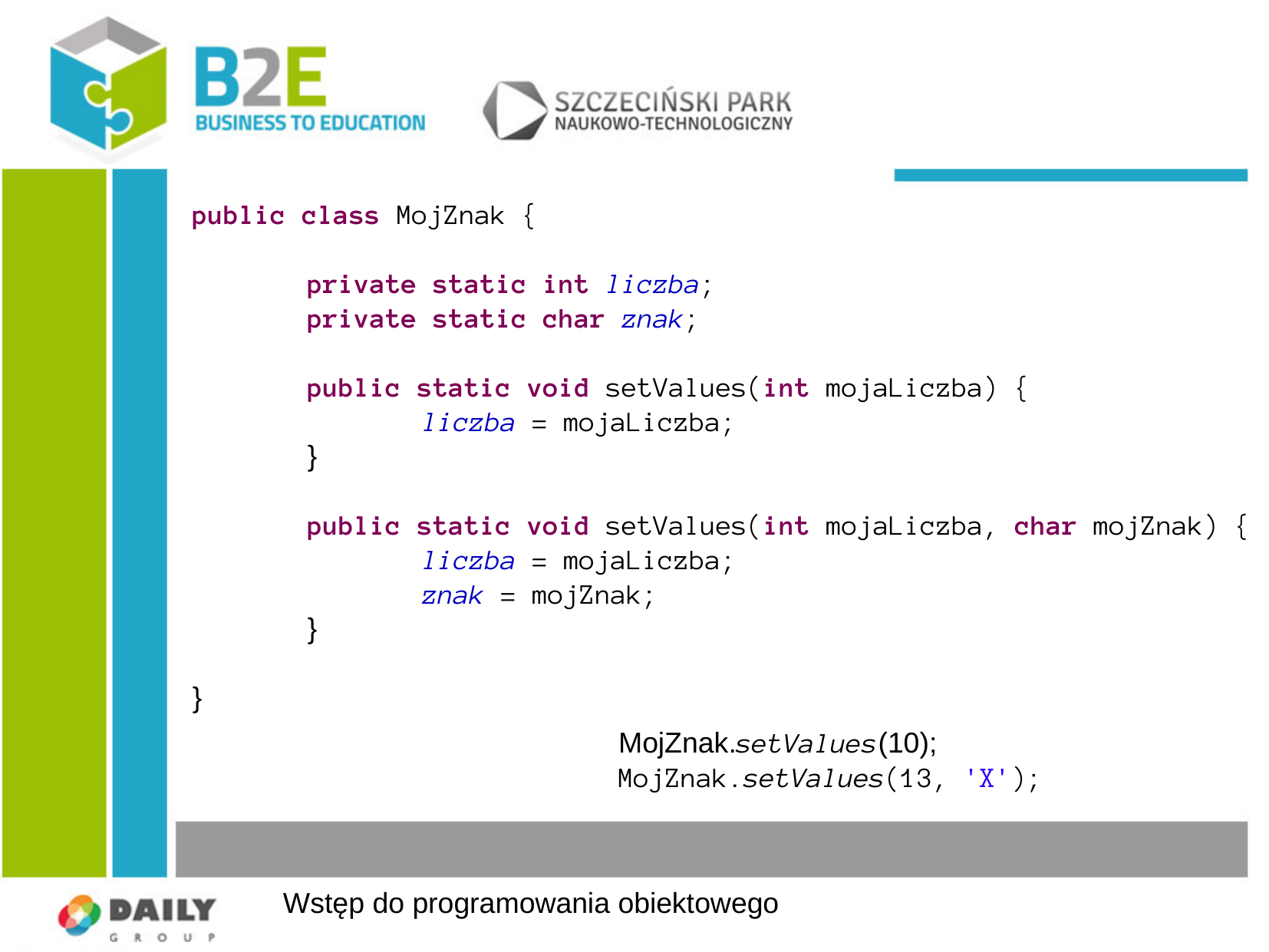

public class MojZnak {

	private static int liczba;
	private static char znak;

	public static void setValues(int mojaLiczba) {
		liczba = mojaLiczba;
	}

	public static void setValues(int mojaLiczba, char mojZnak) {
		liczba = mojaLiczba;
		znak = mojZnak;
	}

}
MojZnak.setValues(10);
MojZnak.setValues(13, 'X');
Wstęp do programowania obiektowego